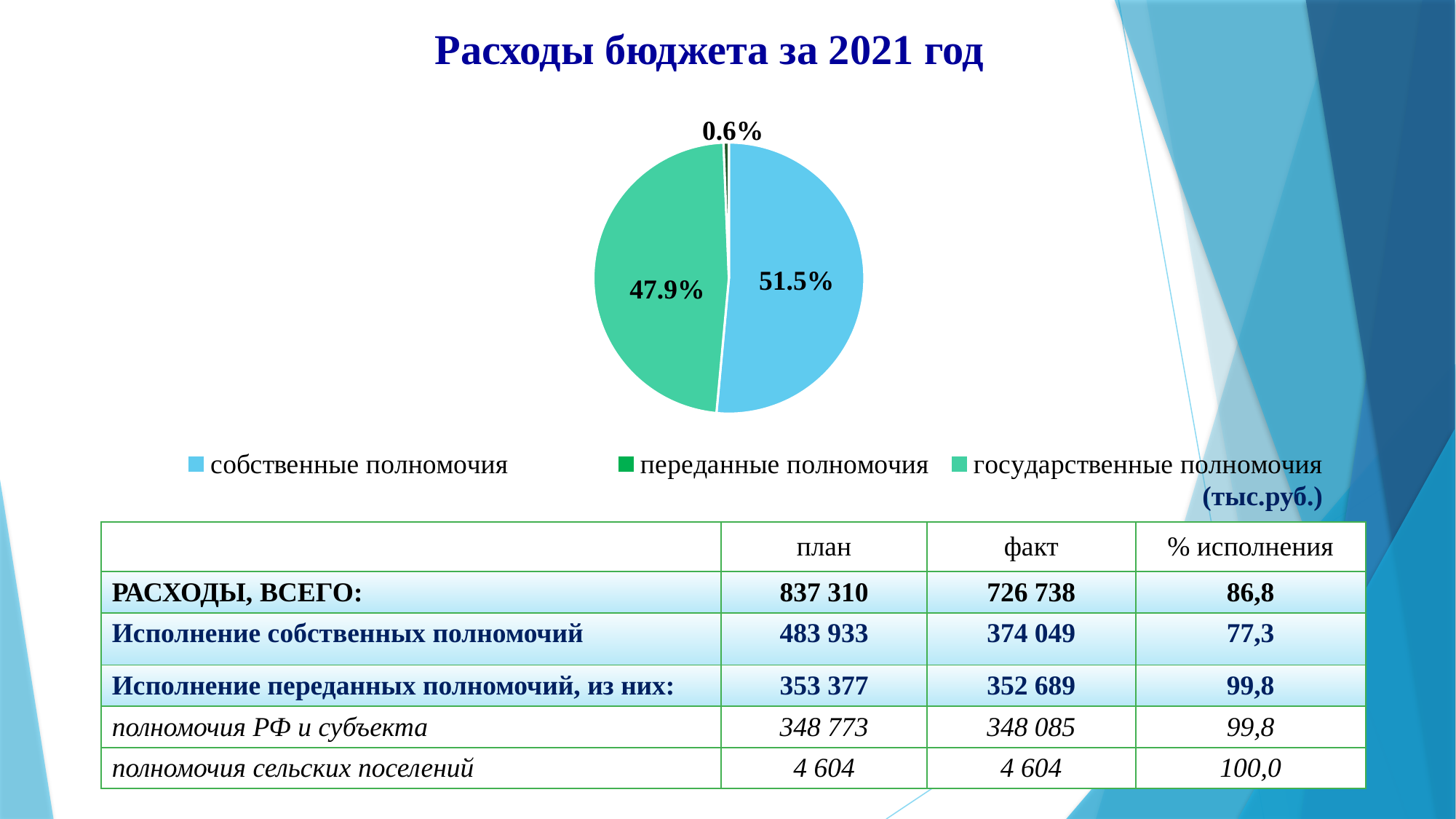

# Расходы бюджета за 2021 год

[unsupported chart]

(тыс.руб.)
|  | план | факт | % исполнения |
| --- | --- | --- | --- |
| РАСХОДЫ, ВСЕГО: | 837 310 | 726 738 | 86,8 |
| Исполнение собственных полномочий | 483 933 | 374 049 | 77,3 |
| Исполнение переданных полномочий, из них: | 353 377 | 352 689 | 99,8 |
| полномочия РФ и субъекта | 348 773 | 348 085 | 99,8 |
| полномочия сельских поселений | 4 604 | 4 604 | 100,0 |